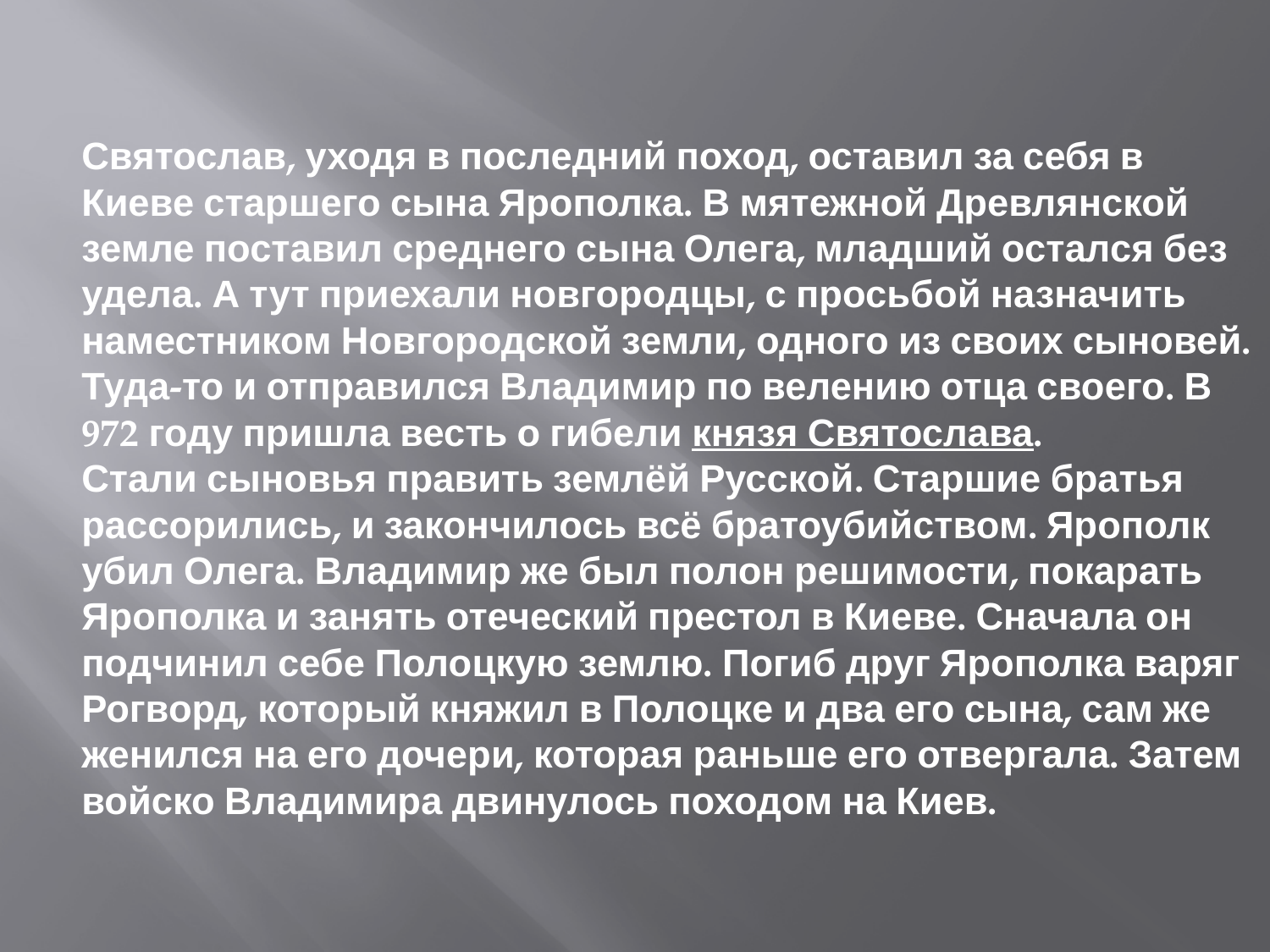

Святослав, уходя в последний поход, оставил за себя в Киеве старшего сына Ярополка. В мятежной Древлянской земле поставил среднего сына Олега, младший остался без удела. А тут приехали новгородцы, с просьбой назначить наместником Новгородской земли, одного из своих сыновей. Туда-то и отправился Владимир по велению отца своего. В 972 году пришла весть о гибели князя Святослава.
Стали сыновья править землёй Русской. Старшие братья рассорились, и закончилось всё братоубийством. Ярополк убил Олега. Владимир же был полон решимости, покарать Ярополка и занять отеческий престол в Киеве. Сначала он подчинил себе Полоцкую землю. Погиб друг Ярополка варяг Рогворд, который княжил в Полоцке и два его сына, сам же женился на его дочери, которая раньше его отвергала. Затем войско Владимира двинулось походом на Киев.